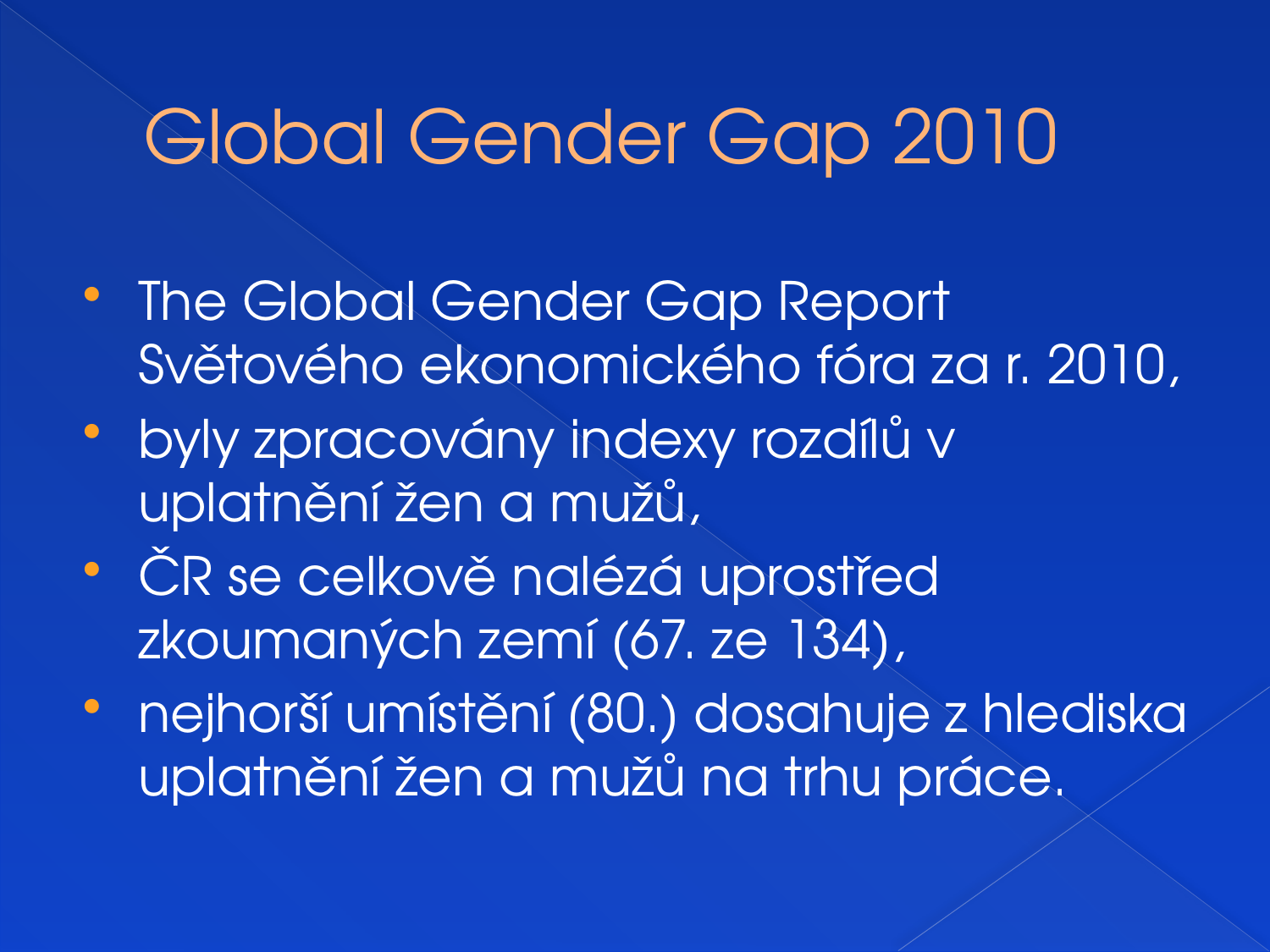

# Global Gender Gap 2010
The Global Gender Gap Report Světového ekonomického fóra za r. 2010,
byly zpracovány indexy rozdílů v uplatnění žen a mužů,
ČR se celkově nalézá uprostřed zkoumaných zemí (67. ze 134),
nejhorší umístění (80.) dosahuje z hlediska uplatnění žen a mužů na trhu práce.